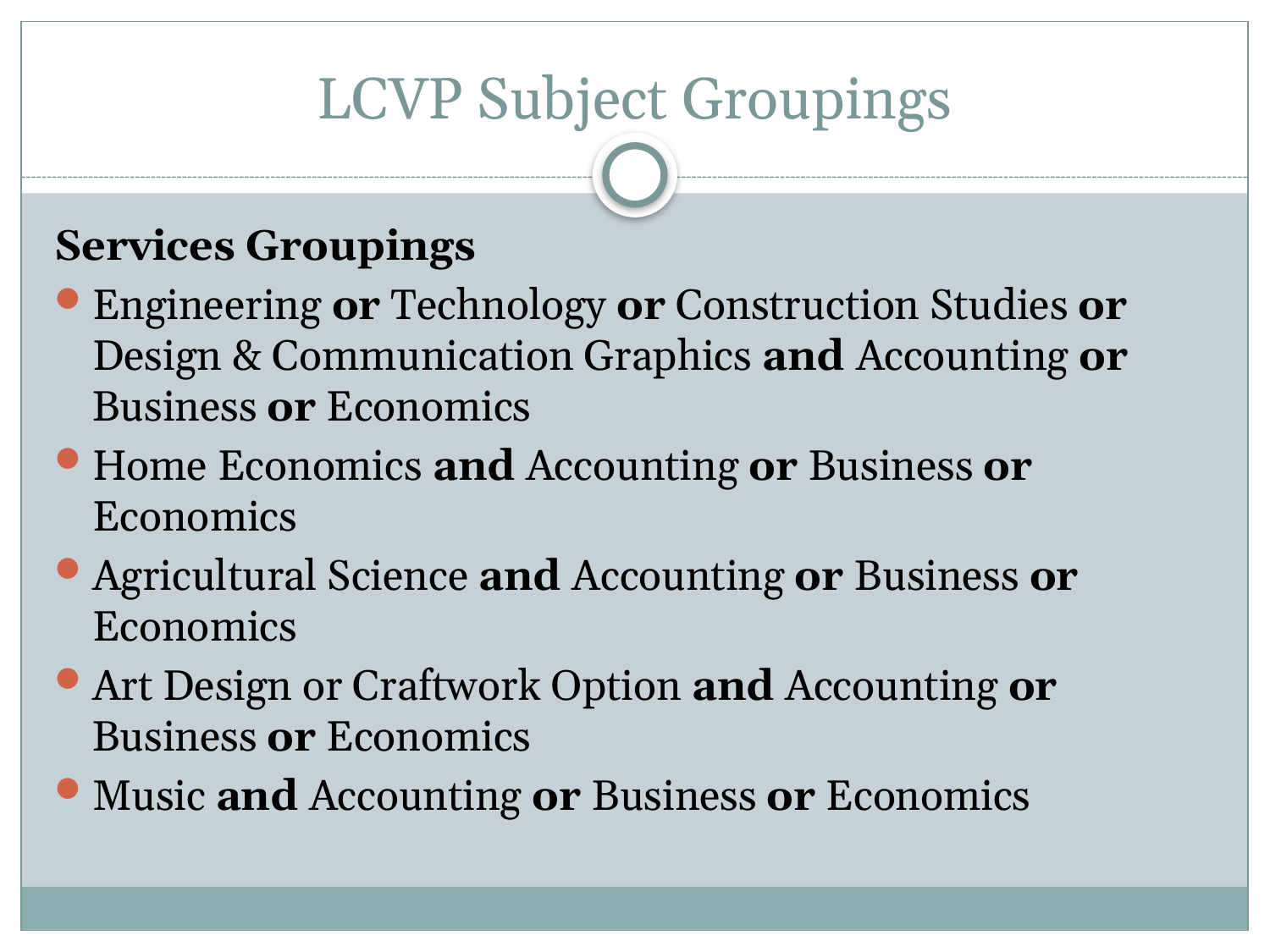

# LCVP Subject Groupings
Services Groupings
Engineering or Technology or Construction Studies or Design & Communication Graphics and Accounting or Business or Economics
Home Economics and Accounting or Business or Economics
Agricultural Science and Accounting or Business or Economics
Art Design or Craftwork Option and Accounting or Business or Economics
Music and Accounting or Business or Economics